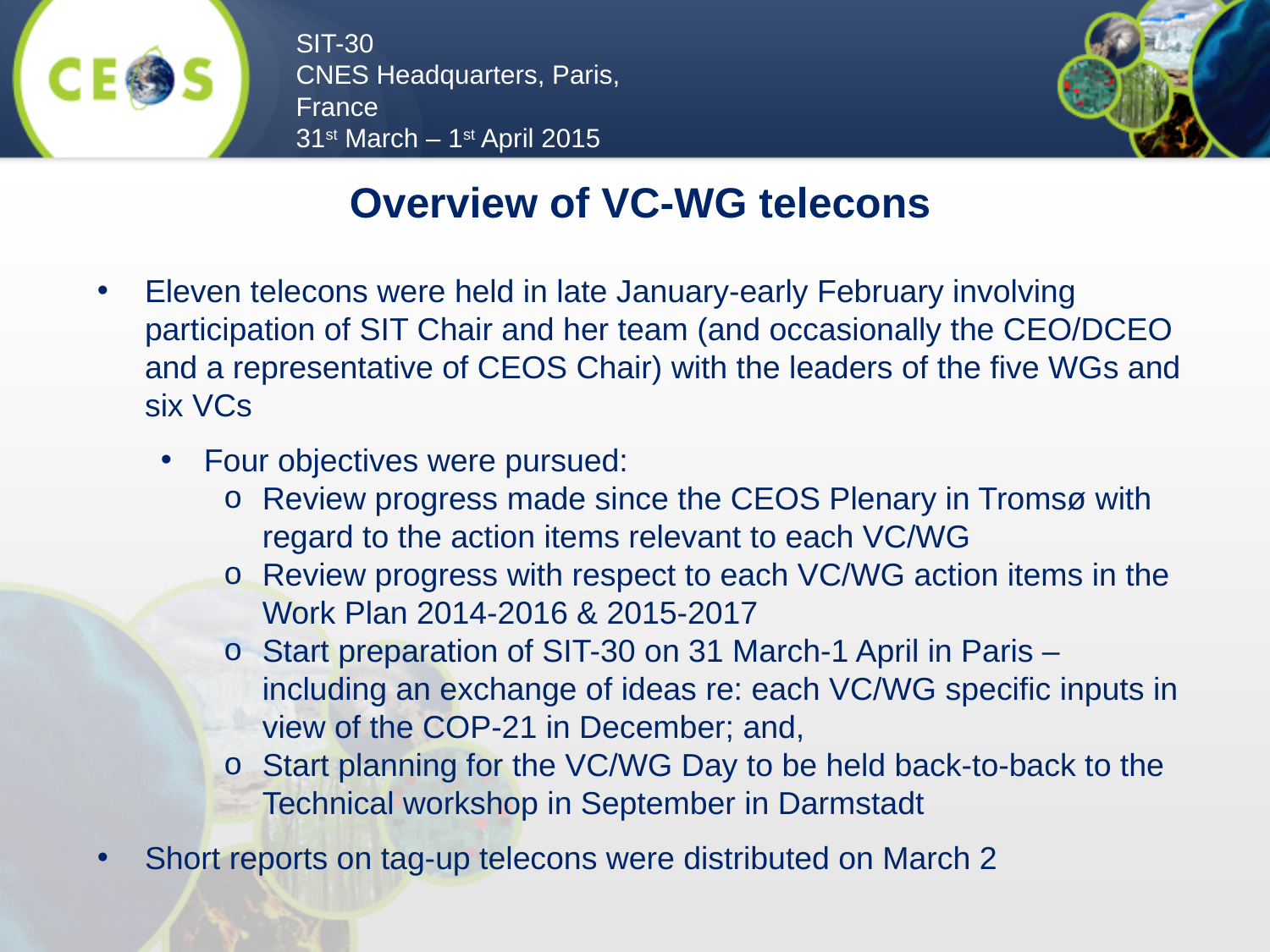

# Overview of VC-WG telecons
Eleven telecons were held in late January-early February involving participation of SIT Chair and her team (and occasionally the CEO/DCEO and a representative of CEOS Chair) with the leaders of the five WGs and six VCs
Four objectives were pursued:
Review progress made since the CEOS Plenary in Tromsø with regard to the action items relevant to each VC/WG
Review progress with respect to each VC/WG action items in the Work Plan 2014-2016 & 2015-2017
Start preparation of SIT-30 on 31 March-1 April in Paris – including an exchange of ideas re: each VC/WG specific inputs in view of the COP-21 in December; and,
Start planning for the VC/WG Day to be held back-to-back to the Technical workshop in September in Darmstadt
Short reports on tag-up telecons were distributed on March 2